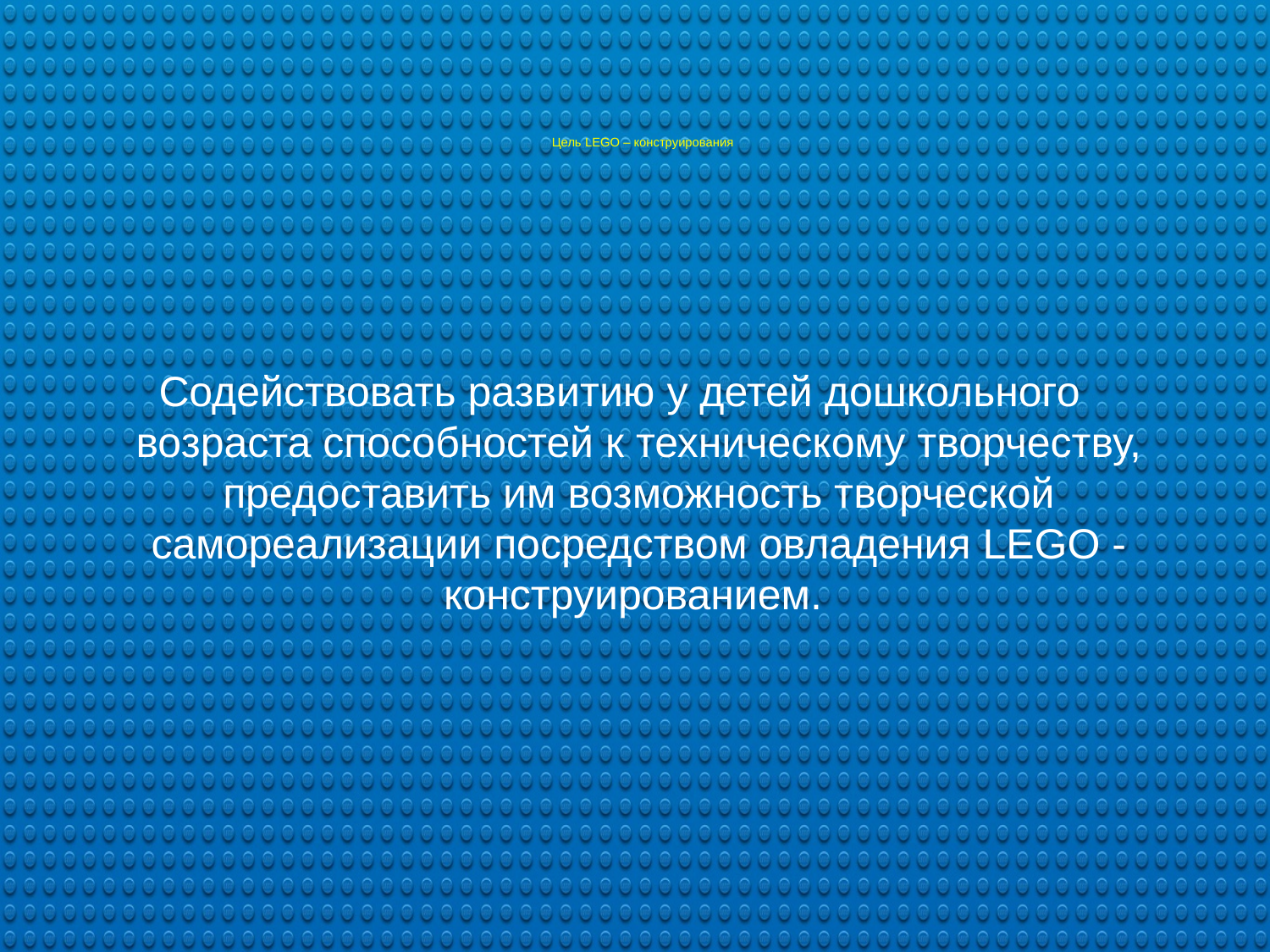

# Цель LEGO – конструирования

 Содействовать развитию у детей дошкольного возраста способностей к техническому творчеству, предоставить им возможность творческой самореализации посредством овладения LEGO -конструированием.